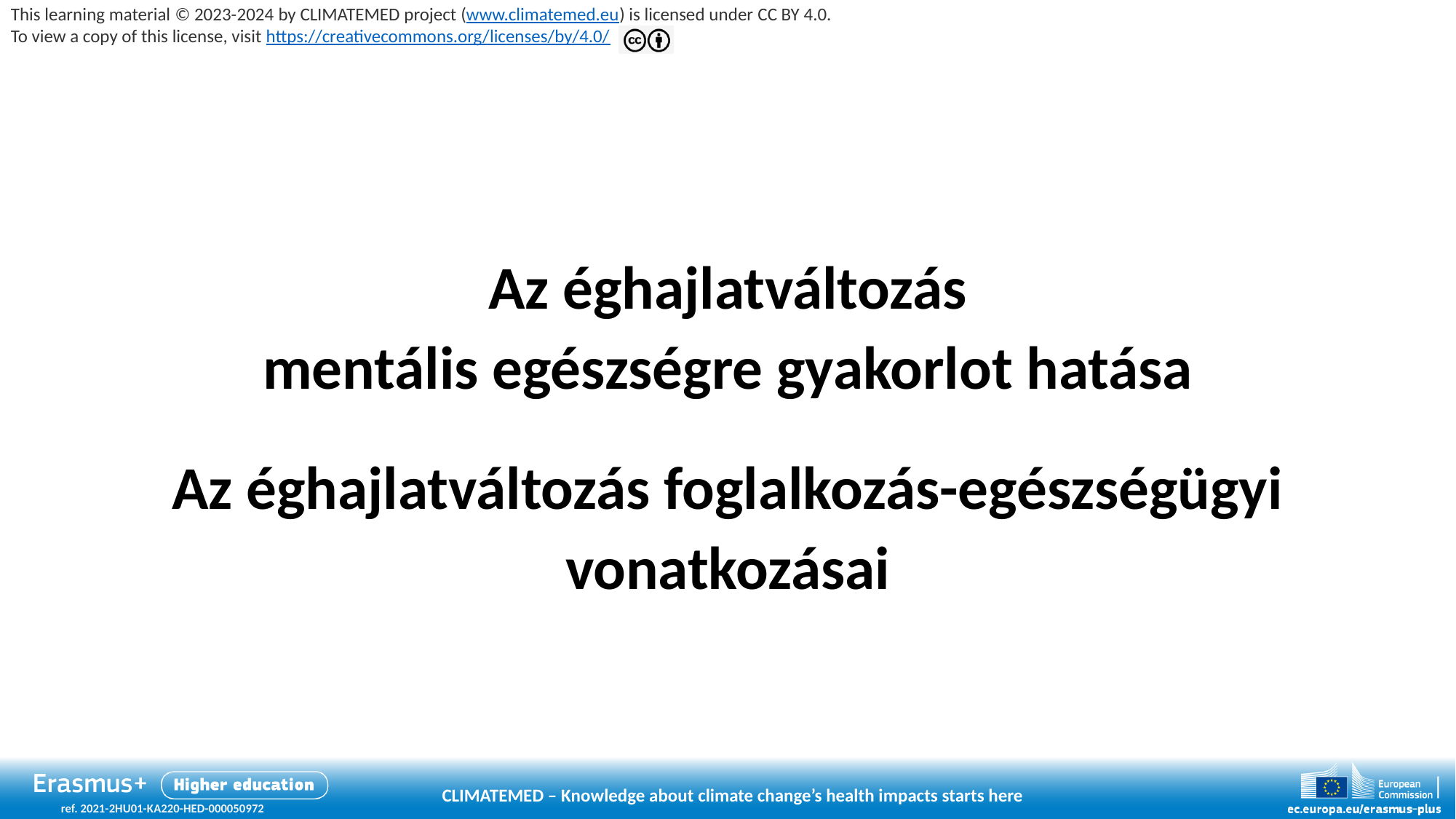

# Az éghajlatváltozás mentális egészségre gyakorlot hatása Az éghajlatváltozás foglalkozás-egészségügyi vonatkozásai